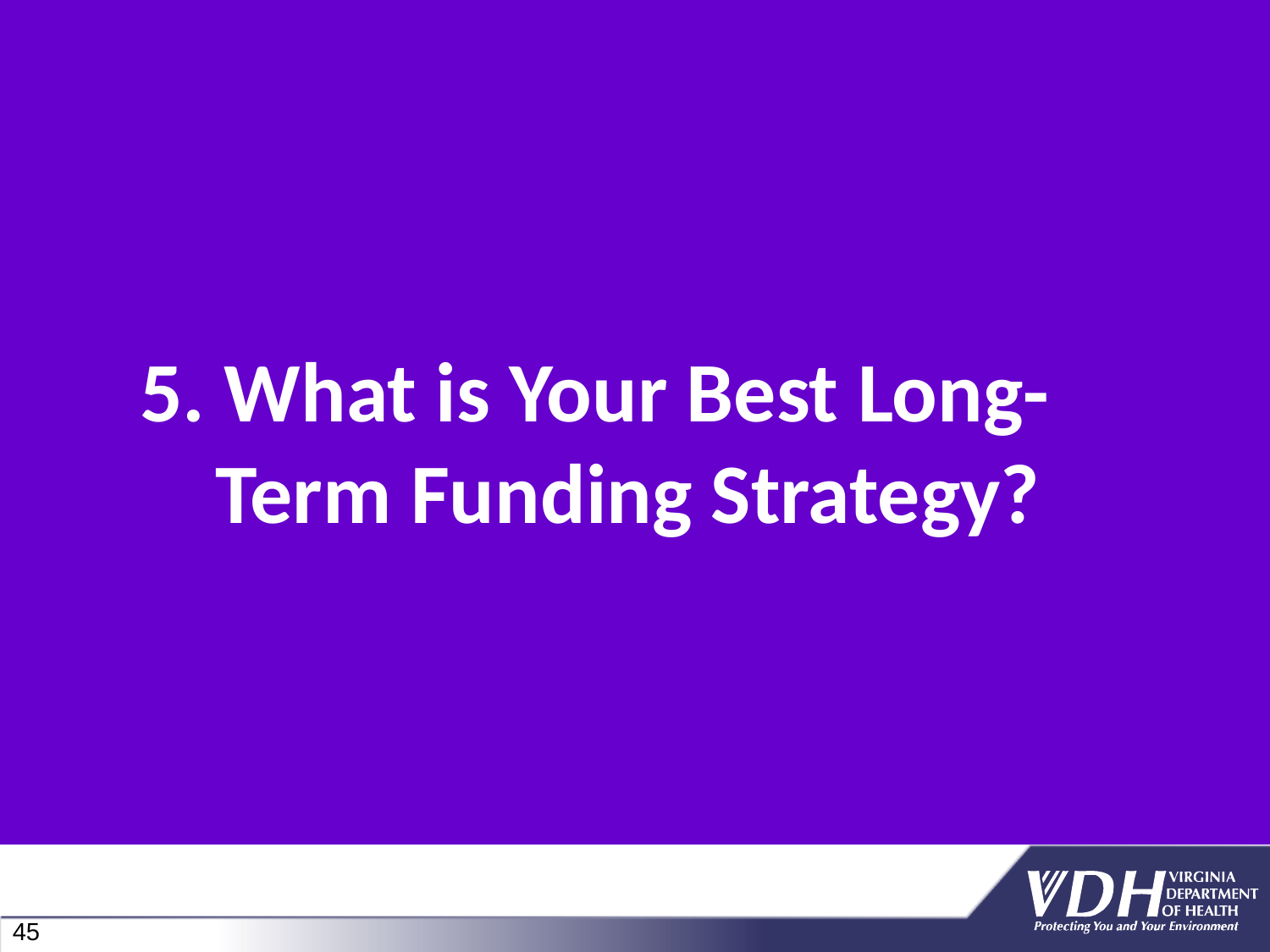

# 5. What is Your Best Long- Term Funding Strategy?